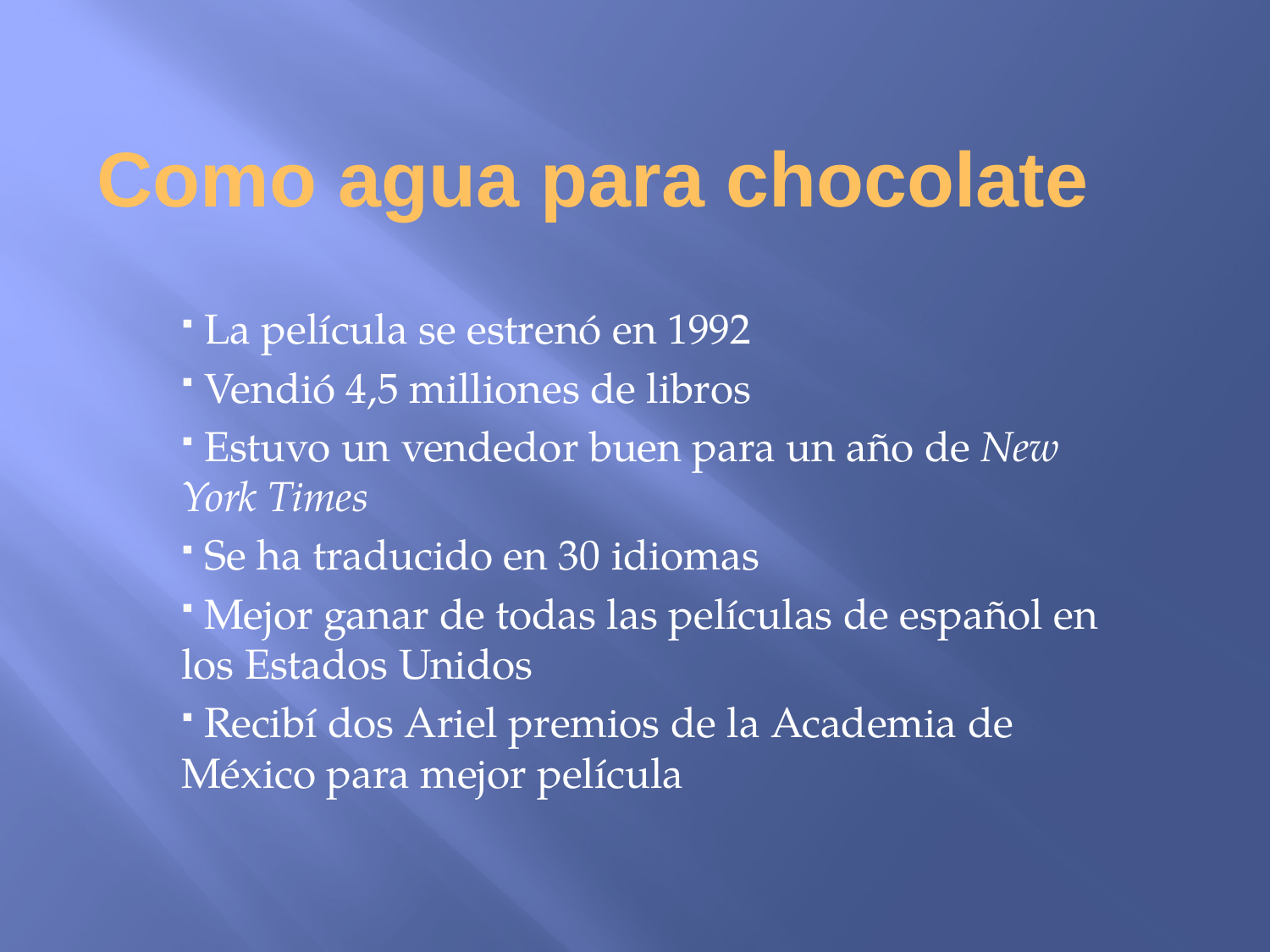

# Como agua para chocolate
 La película se estrenó en 1992
 Vendió 4,5 milliones de libros
 Estuvo un vendedor buen para un año de New York Times
 Se ha traducido en 30 idiomas
 Mejor ganar de todas las películas de español en los Estados Unidos
 Recibí dos Ariel premios de la Academia de México para mejor película